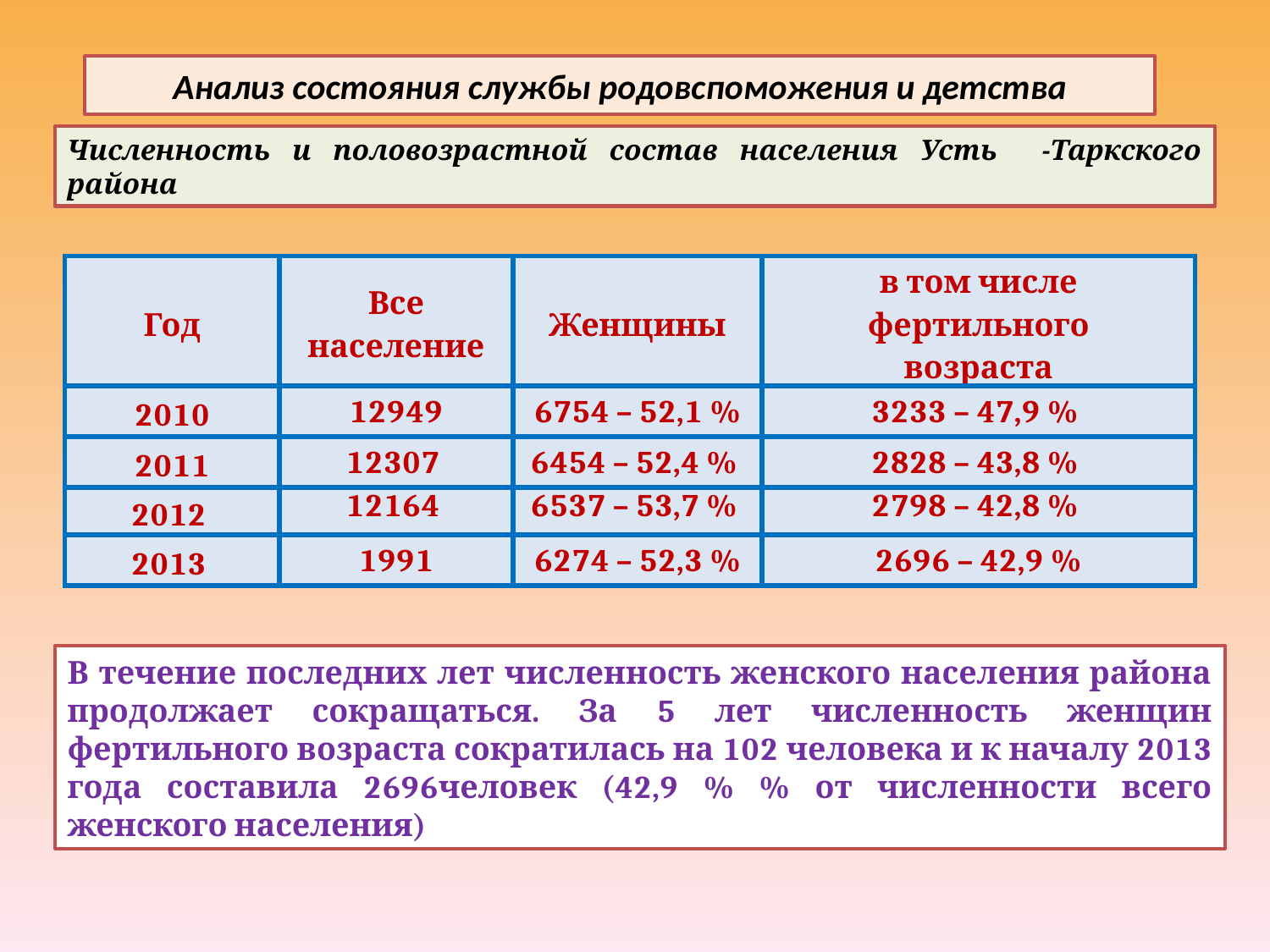

# Анализ состояния службы родовспоможения и детства
Численность и половозрастной состав населения Усть  -Таркского района
| Год | Все население | Женщины | в том числе фертильного возраста |
| --- | --- | --- | --- |
| 2010 | 12949 | 6754 – 52,1 % | 3233 – 47,9 % |
| 2011 | 12307 | 6454 – 52,4 % | 2828 – 43,8 % |
| 2012 | 12164 | 6537 – 53,7 % | 2798 – 42,8 % |
| 2013 | 1991 | 6274 – 52,3 % | 2696 – 42,9 % |
В течение последних лет численность женского населения района продолжает сокращаться. За 5 лет численность женщин фертильного возраста сократилась на 102 человека и к началу 2013 года составила 2696человек (42,9 % % от численности всего женского населения)